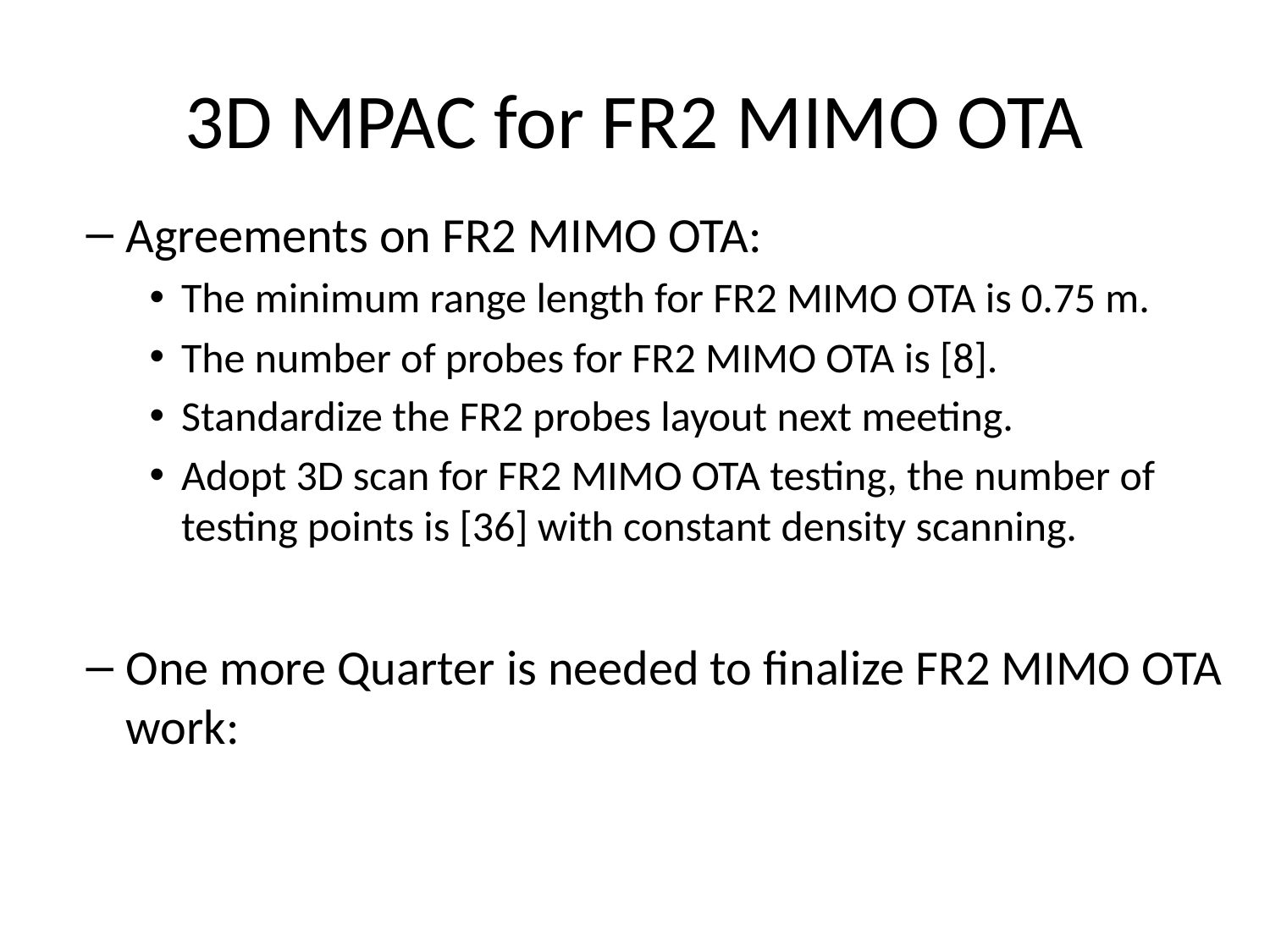

# 3D MPAC for FR2 MIMO OTA
Agreements on FR2 MIMO OTA:
The minimum range length for FR2 MIMO OTA is 0.75 m.
The number of probes for FR2 MIMO OTA is [8].
Standardize the FR2 probes layout next meeting.
Adopt 3D scan for FR2 MIMO OTA testing, the number of testing points is [36] with constant density scanning.

One more Quarter is needed to finalize FR2 MIMO OTA work: